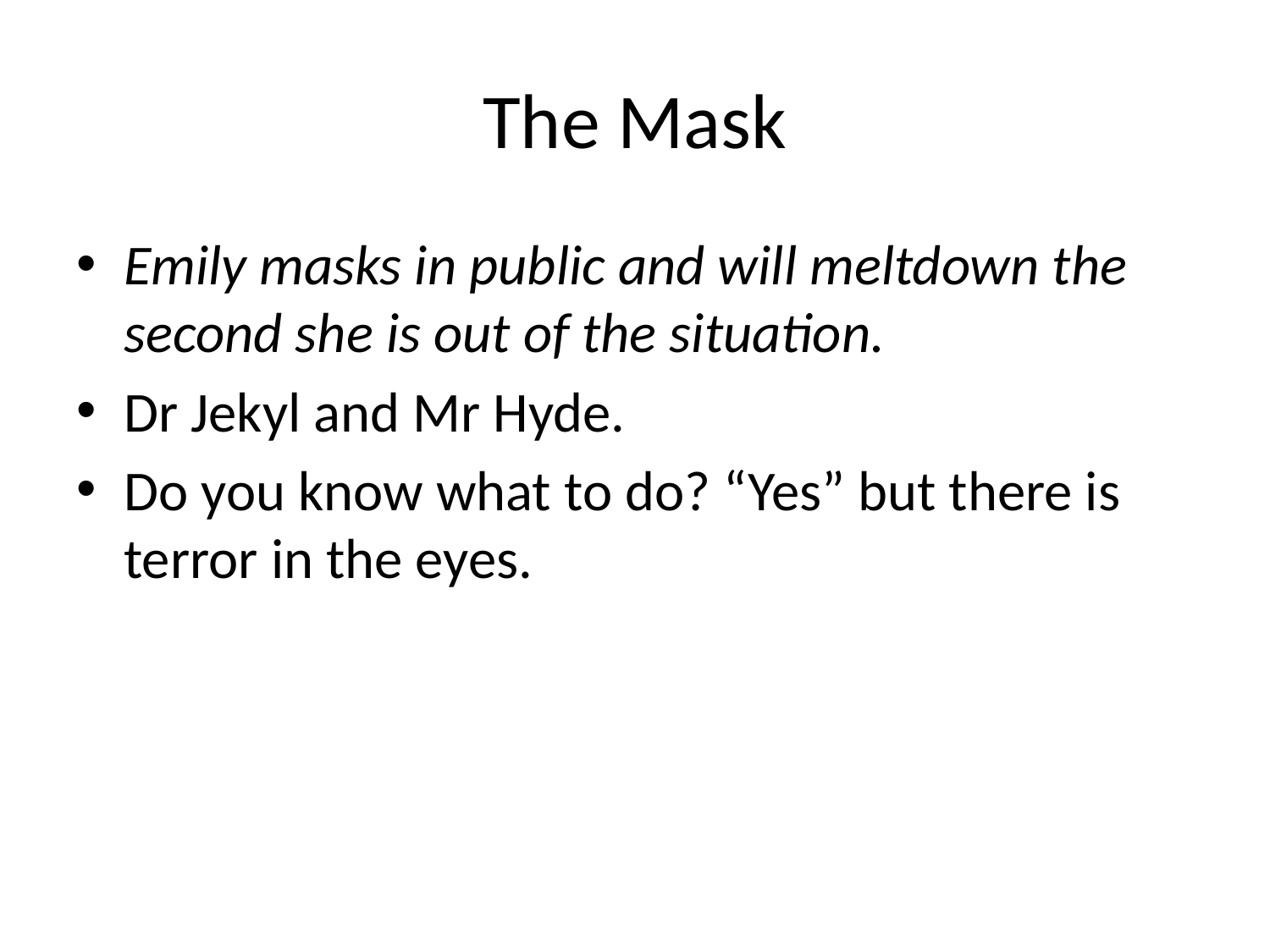

# The Mask
Emily masks in public and will meltdown the second she is out of the situation.
Dr Jekyl and Mr Hyde.
Do you know what to do? “Yes” but there is terror in the eyes.